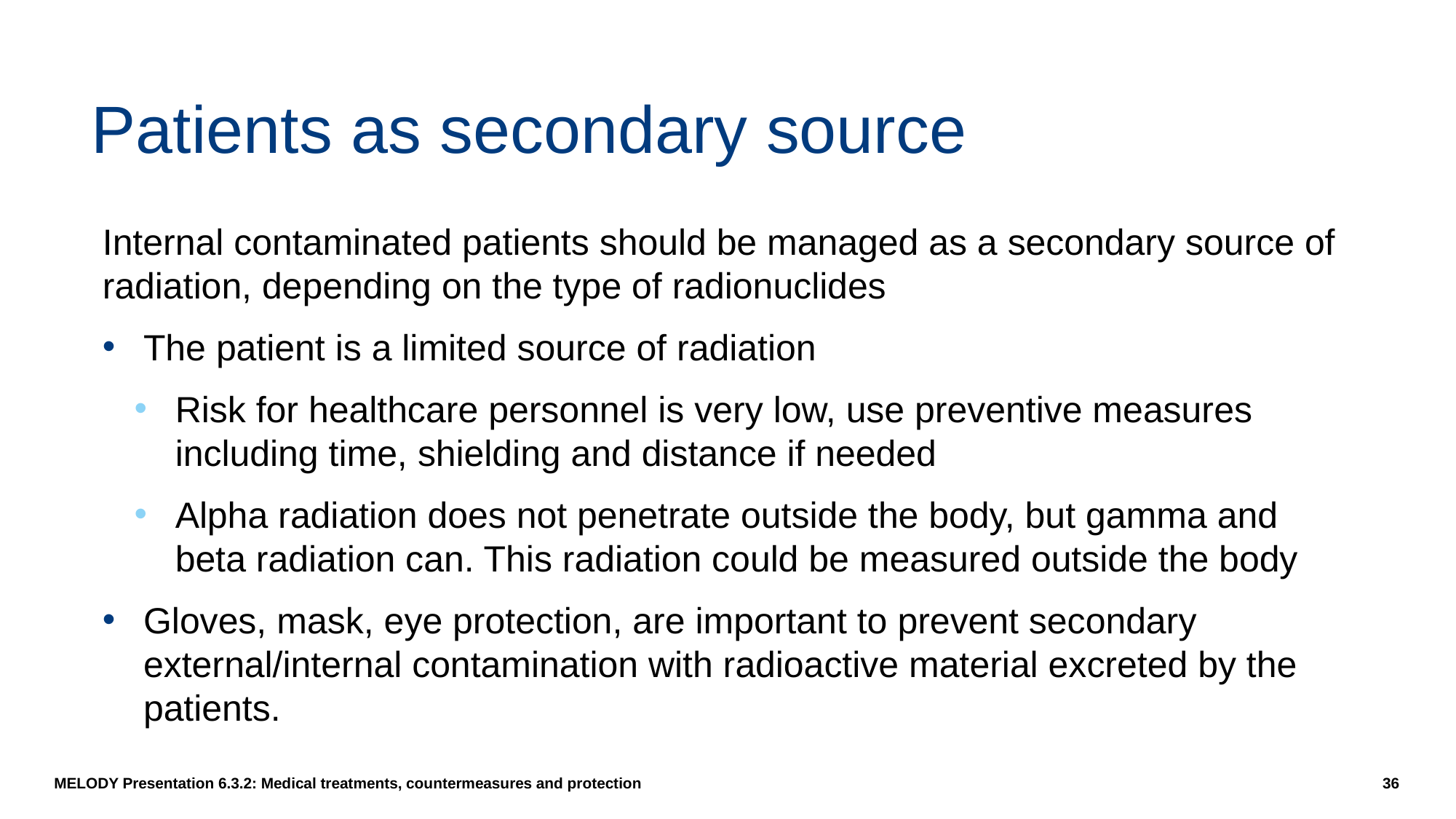

# Patients as secondary source
Internal contaminated patients should be managed as a secondary source of radiation, depending on the type of radionuclides
The patient is a limited source of radiation
Risk for healthcare personnel is very low, use preventive measures including time, shielding and distance if needed
Alpha radiation does not penetrate outside the body, but gamma and beta radiation can. This radiation could be measured outside the body
Gloves, mask, eye protection, are important to prevent secondary external/internal contamination with radioactive material excreted by the patients.

MELODY Presentation 6.3.2: Medical treatments, countermeasures and protection
36